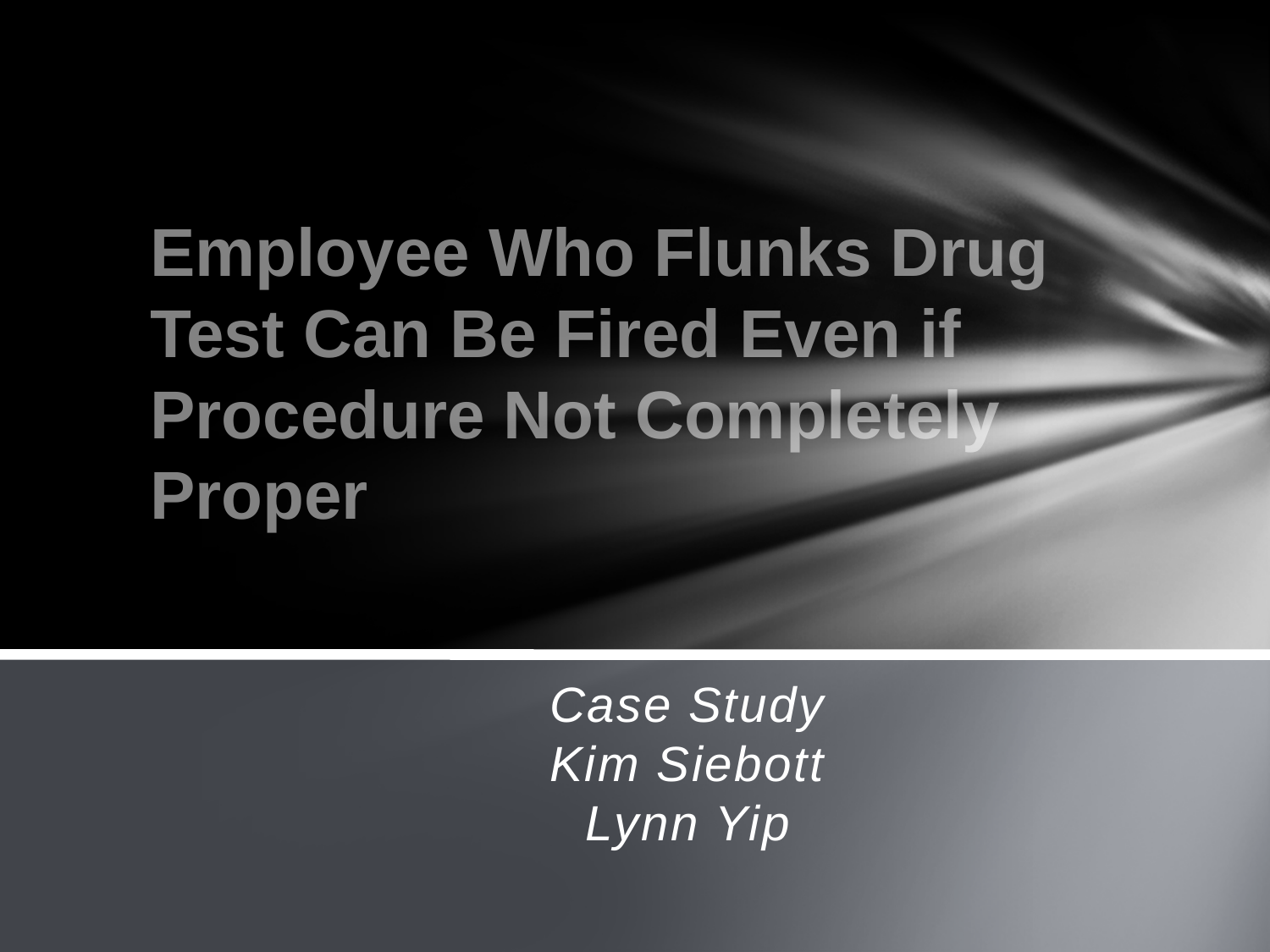

# Employee Who Flunks Drug Test Can Be Fired Even if Procedure Not Completely Proper
Case Study
Kim Siebott
Lynn Yip